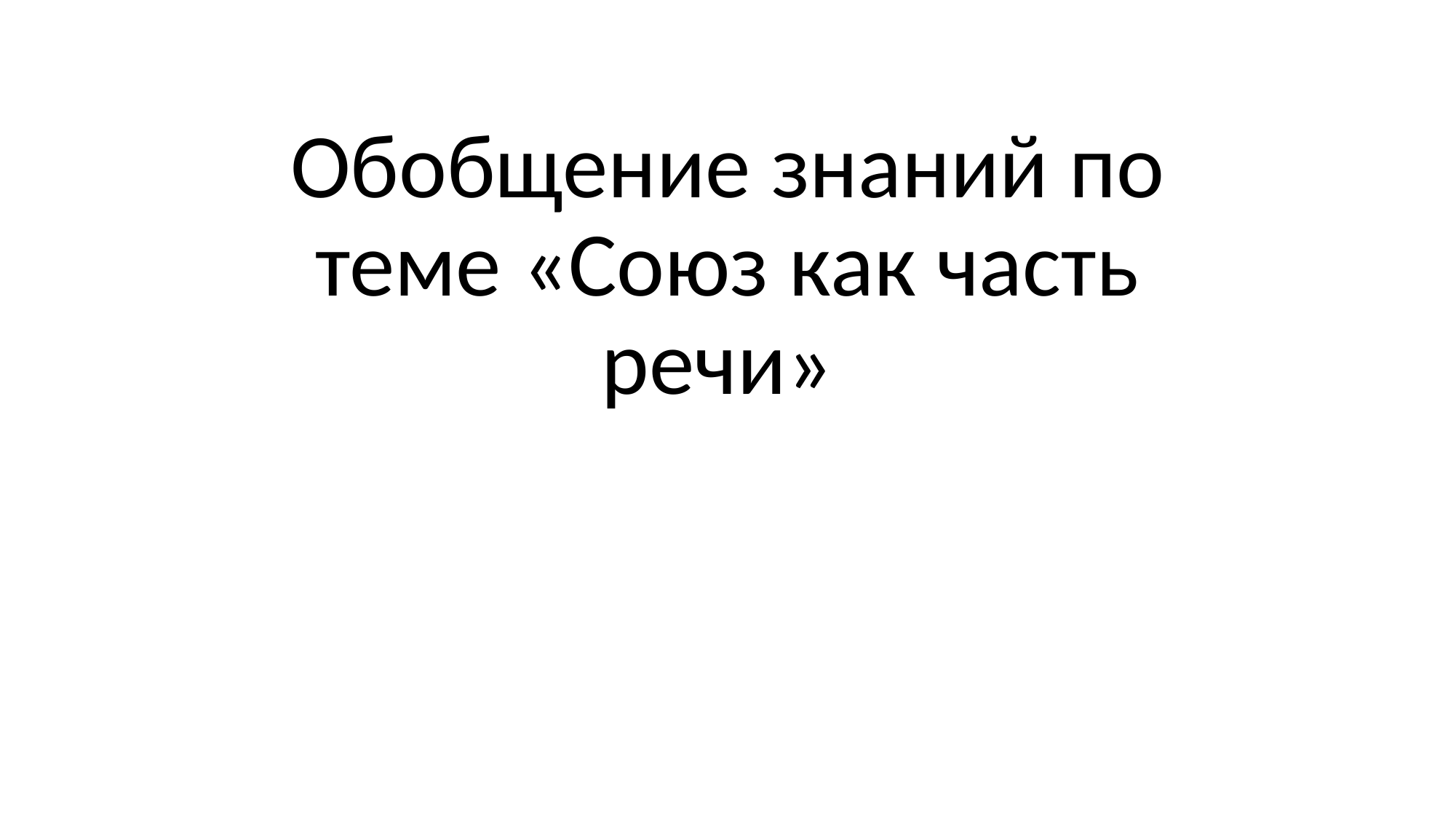

# Обобщение знаний по теме «Союз как часть речи»